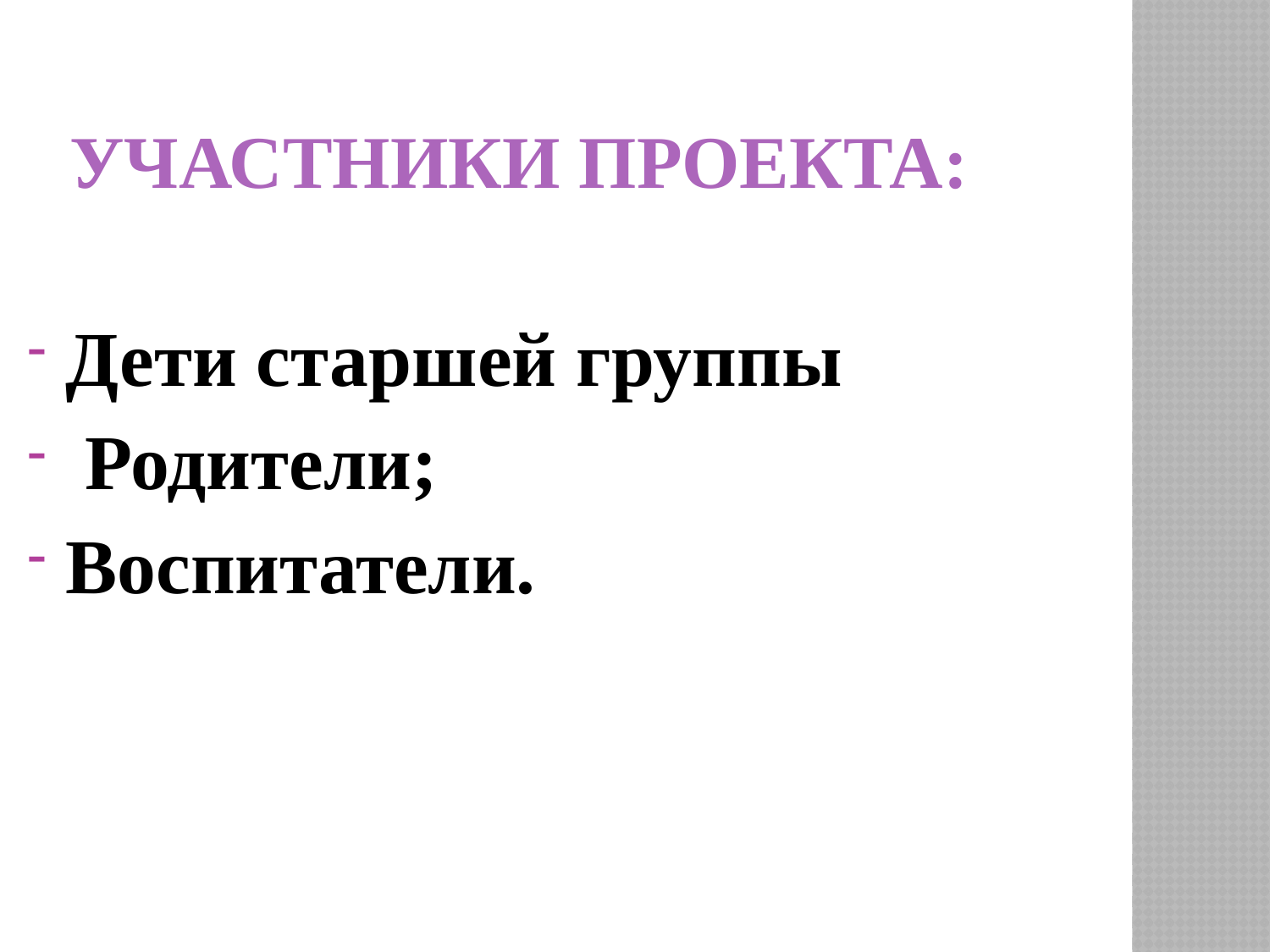

# Участники проекта:
Дети старшей группы
 Родители;
Воспитатели.